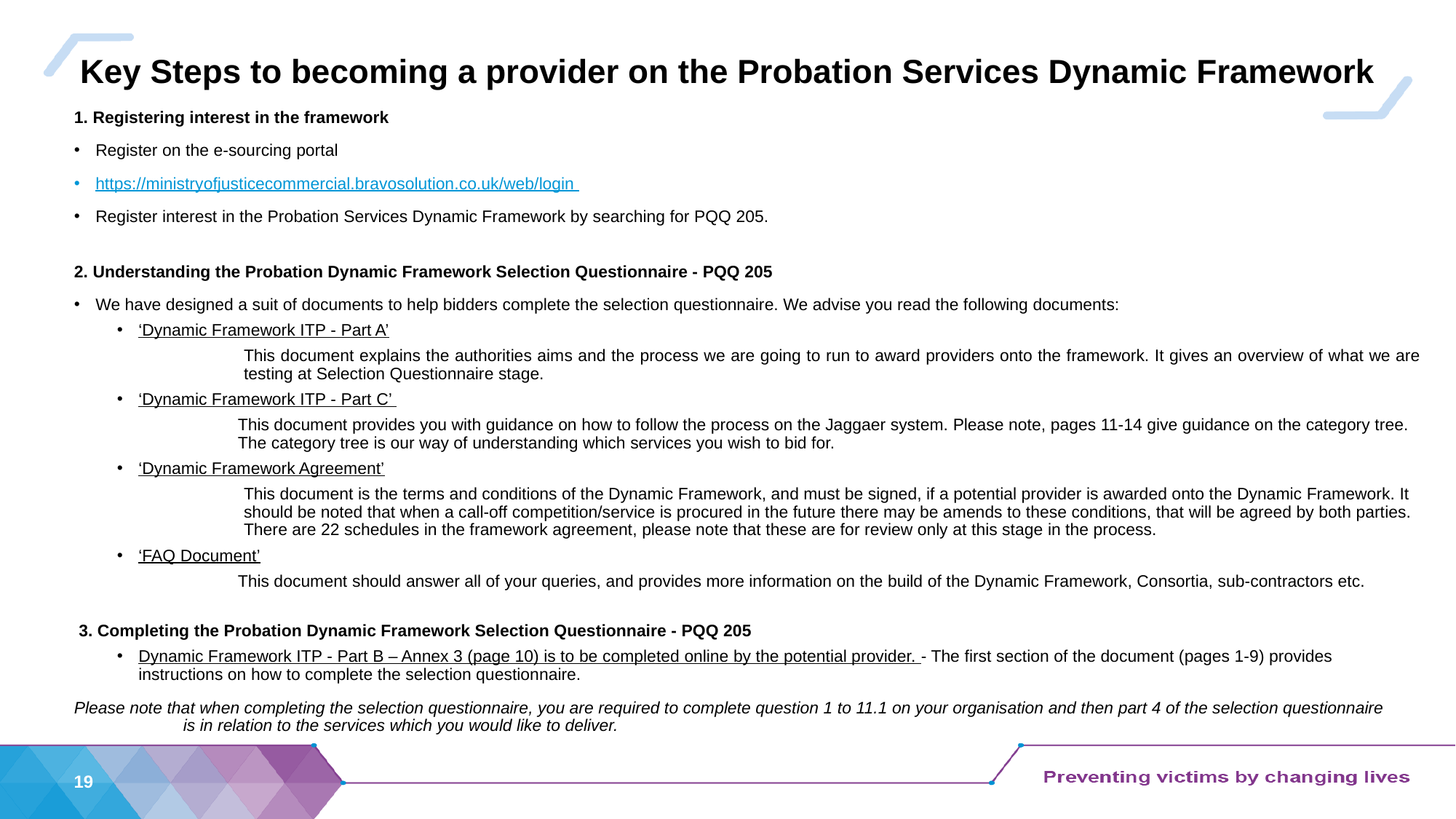

# Key Steps to becoming a provider on the Probation Services Dynamic Framework
1. Registering interest in the framework
Register on the e-sourcing portal
https://ministryofjusticecommercial.bravosolution.co.uk/web/login
Register interest in the Probation Services Dynamic Framework by searching for PQQ 205.

2. Understanding the Probation Dynamic Framework Selection Questionnaire - PQQ 205
We have designed a suit of documents to help bidders complete the selection questionnaire. We advise you read the following documents:
‘Dynamic Framework ITP - Part A’
This document explains the authorities aims and the process we are going to run to award providers onto the framework. It gives an overview of what we are testing at Selection Questionnaire stage.
‘Dynamic Framework ITP - Part C’
This document provides you with guidance on how to follow the process on the Jaggaer system. Please note, pages 11-14 give guidance on the category tree. The category tree is our way of understanding which services you wish to bid for.
‘Dynamic Framework Agreement’
This document is the terms and conditions of the Dynamic Framework, and must be signed, if a potential provider is awarded onto the Dynamic Framework. It should be noted that when a call-off competition/service is procured in the future there may be amends to these conditions, that will be agreed by both parties. There are 22 schedules in the framework agreement, please note that these are for review only at this stage in the process.
‘FAQ Document’
This document should answer all of your queries, and provides more information on the build of the Dynamic Framework, Consortia, sub-contractors etc.

 3. Completing the Probation Dynamic Framework Selection Questionnaire - PQQ 205
Dynamic Framework ITP - Part B – Annex 3 (page 10) is to be completed online by the potential provider. - The first section of the document (pages 1-9) provides 	instructions on how to complete the selection questionnaire.
Please note that when completing the selection questionnaire, you are required to complete question 1 to 11.1 on your organisation and then part 4 of the selection questionnaire 	is in relation to the services which you would like to deliver.

19